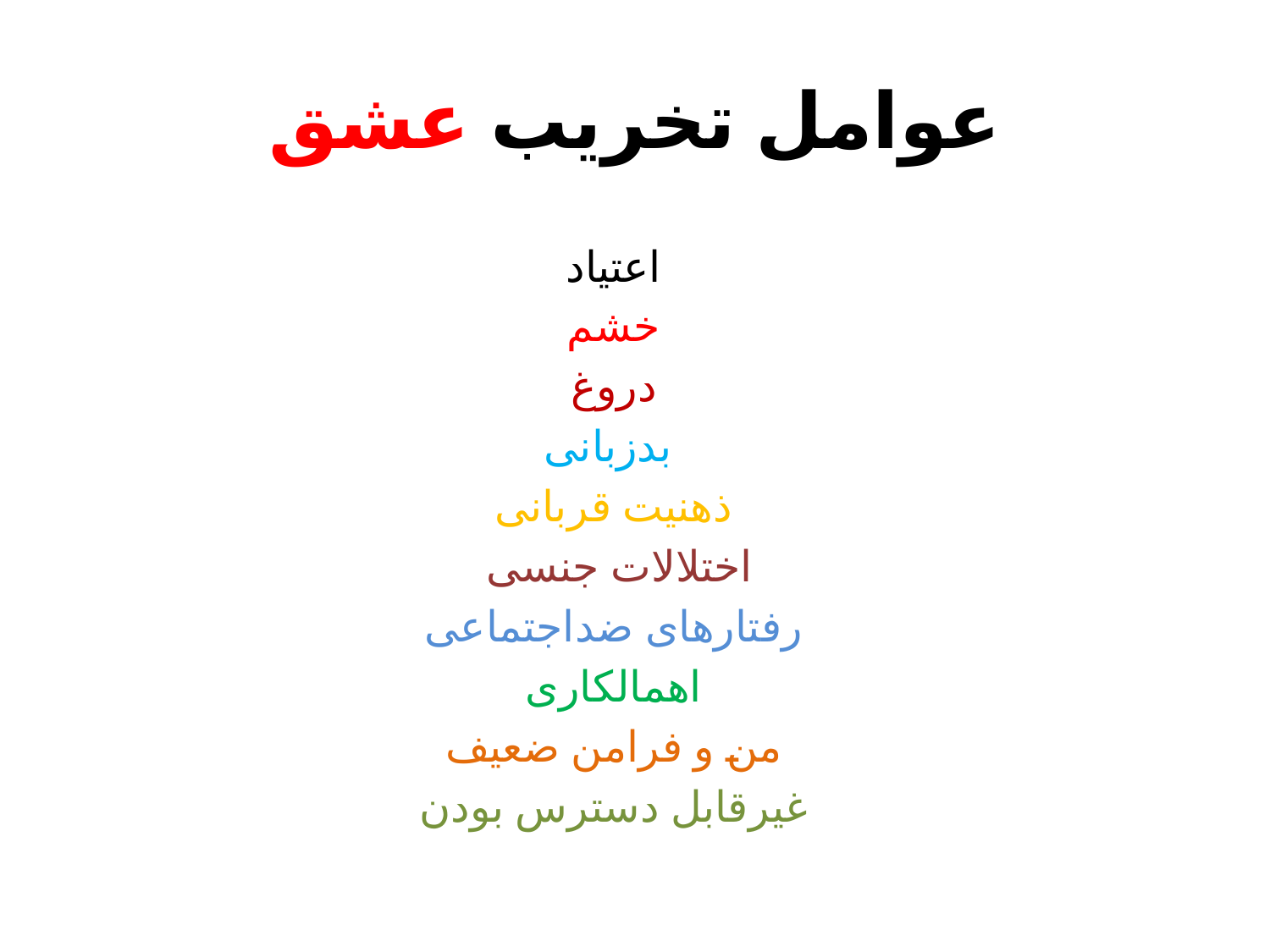

# عوامل تخریب عشق
اعتیاد
خشم
دروغ
بدزبانی
ذهنیت قربانی
 اختلالات جنسی
رفتارهای ضداجتماعی
اهمالکاری
من و فرامن ضعیف
غیرقابل دسترس بودن